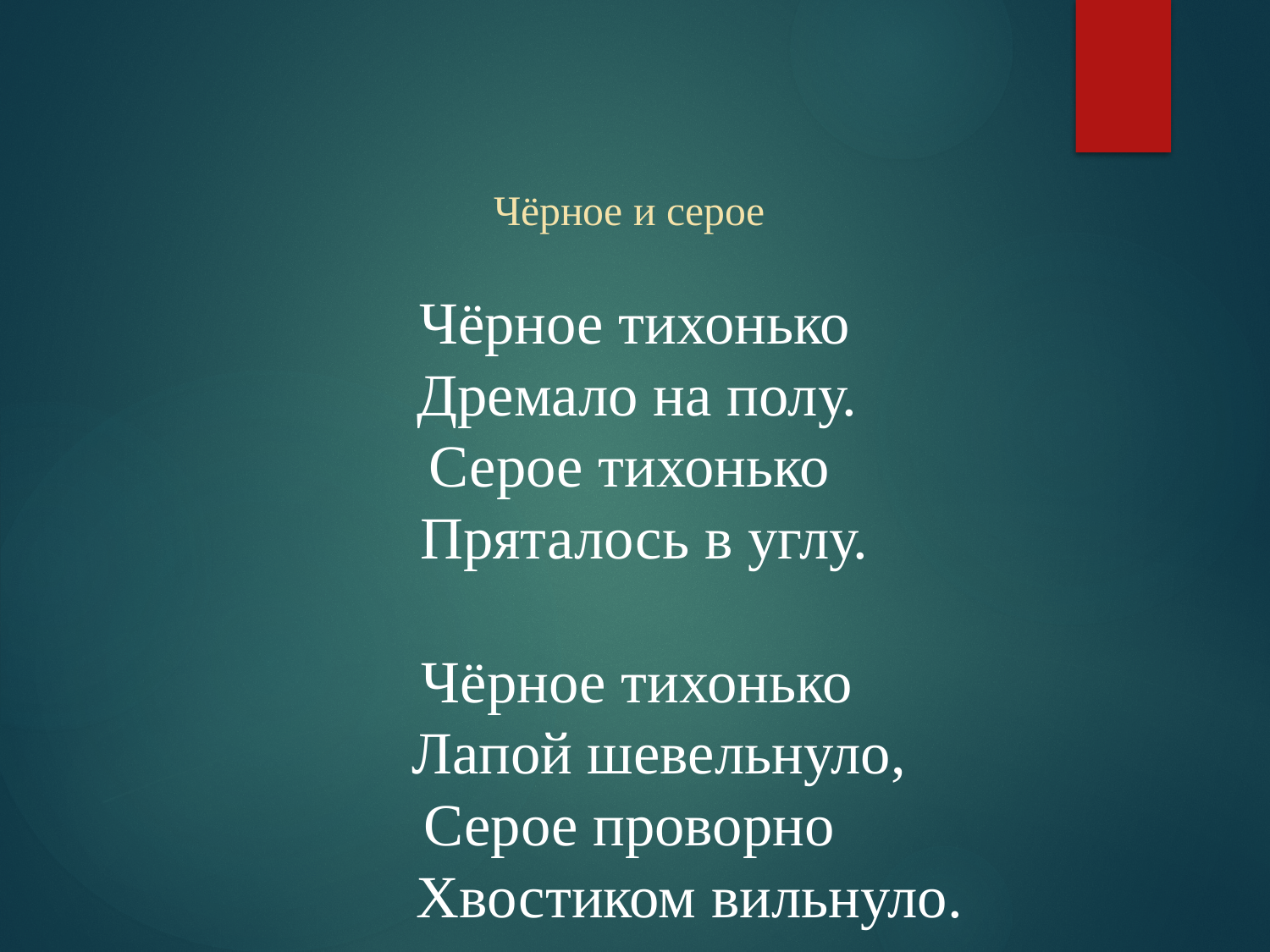

# Чёрное и серое  Чёрное тихонько  Дремало на полу. Серое тихонько   Пряталось в углу.  Чёрное тихонько     Лапой шевельнуло, Серое проворно         Хвостиком вильнуло.